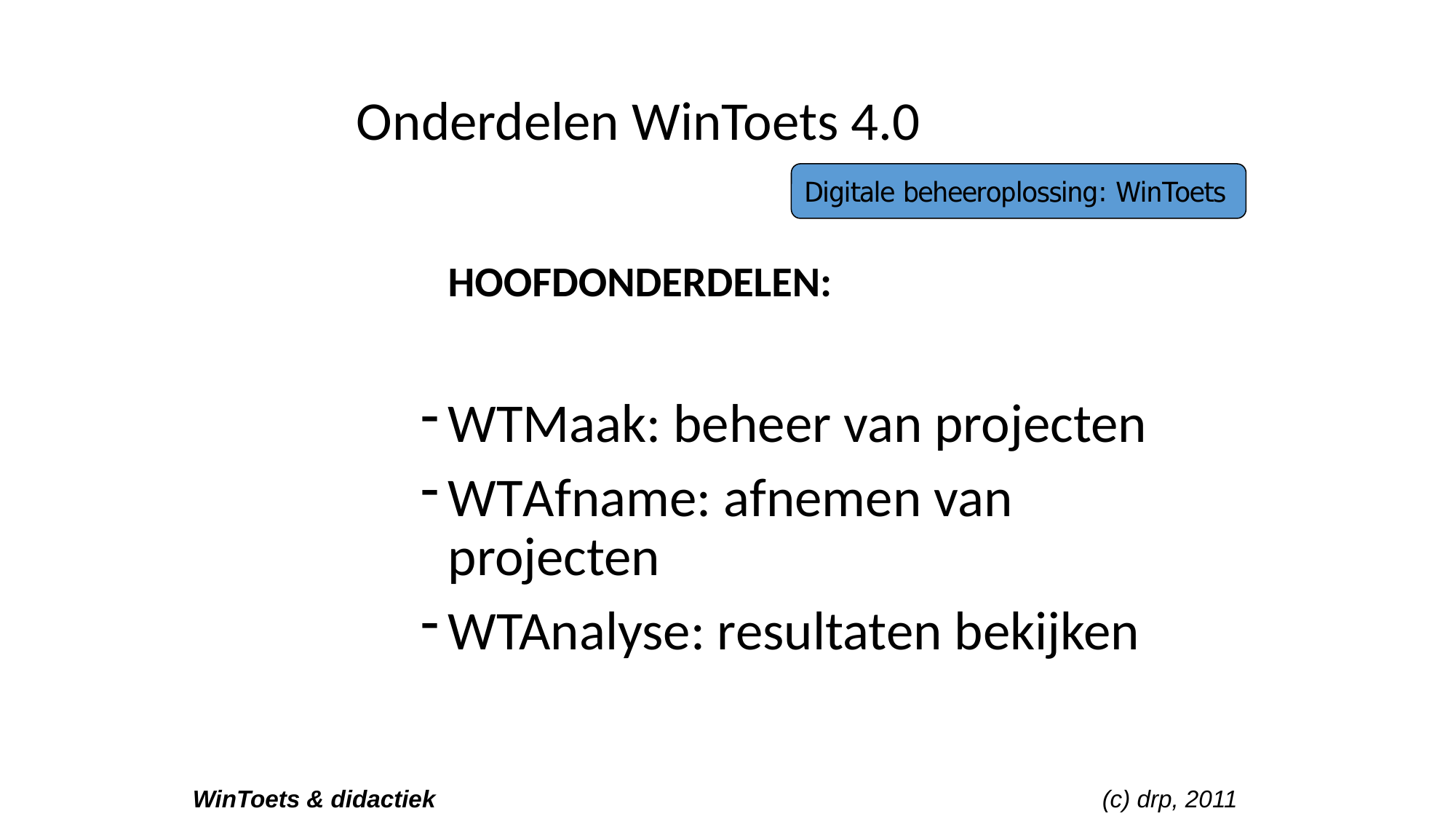

# Onderdelen WinToets 4.0
Digitale beheeroplossing: WinToets
	HOOFDONDERDELEN:

WTMaak: beheer van projecten
WTAfname: afnemen van projecten
WTAnalyse: resultaten bekijken
WinToets & didactiek
(c) drp, 2011